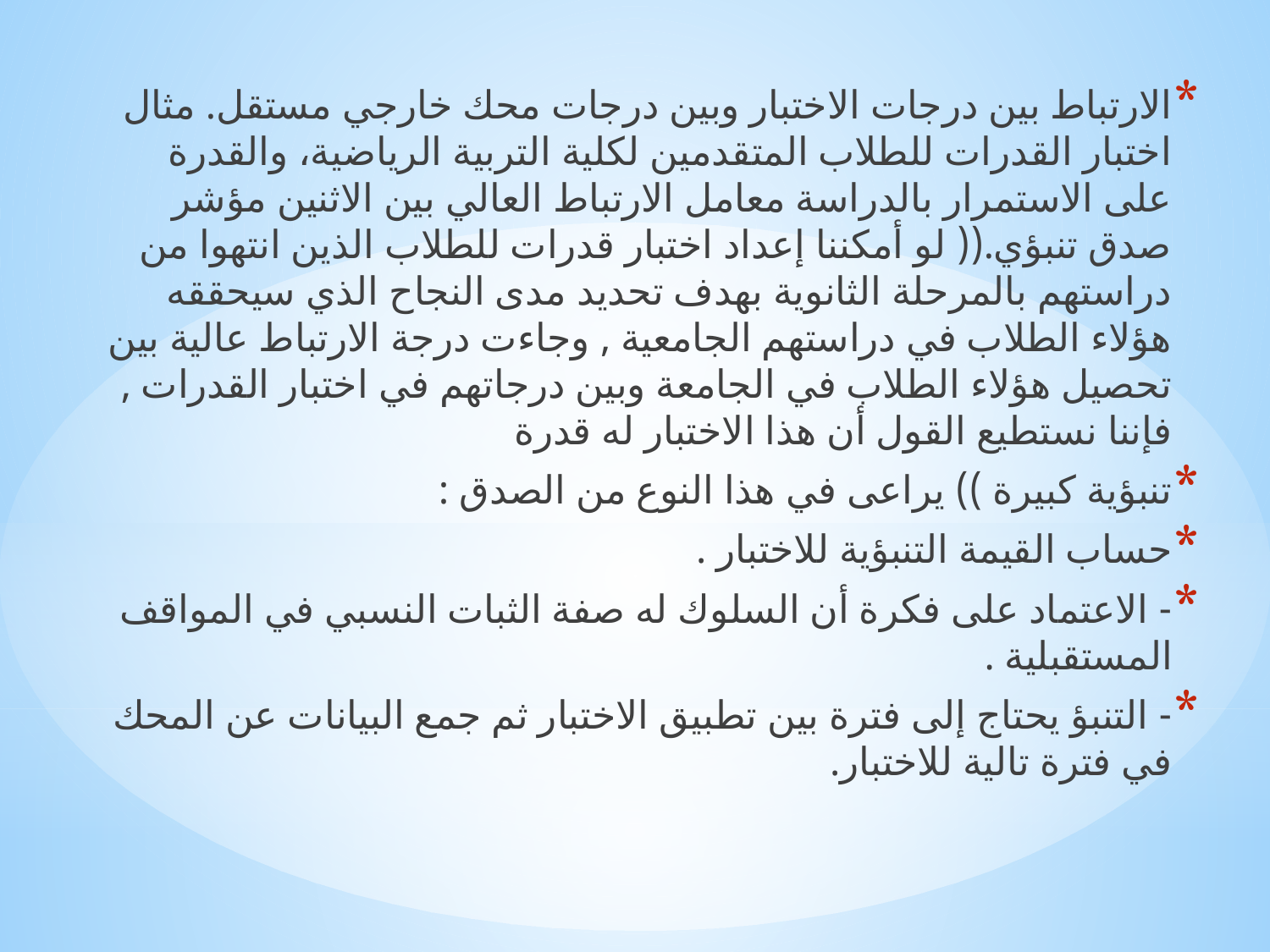

الارتباط بين درجات الاختبار وبين درجات محك خارجي مستقل. مثال اختبار القدرات للطلاب المتقدمين لكلية التربية الرياضية، والقدرة على الاستمرار بالدراسة معامل الارتباط العالي بين الاثنين مؤشر صدق تنبؤي.(( لو أمكننا إعداد اختبار قدرات للطلاب الذين انتهوا من دراستهم بالمرحلة الثانوية بهدف تحديد مدى النجاح الذي سيحققه هؤلاء الطلاب في دراستهم الجامعية , وجاءت درجة الارتباط عالية بين تحصيل هؤلاء الطلاب في الجامعة وبين درجاتهم في اختبار القدرات , فإننا نستطيع القول أن هذا الاختبار له قدرة
تنبؤية كبيرة )) يراعى في هذا النوع من الصدق :
حساب القيمة التنبؤية للاختبار .
- الاعتماد على فكرة أن السلوك له صفة الثبات النسبي في المواقف المستقبلية .
- التنبؤ يحتاج إلى فترة بين تطبيق الاختبار ثم جمع البيانات عن المحك في فترة تالية للاختبار.